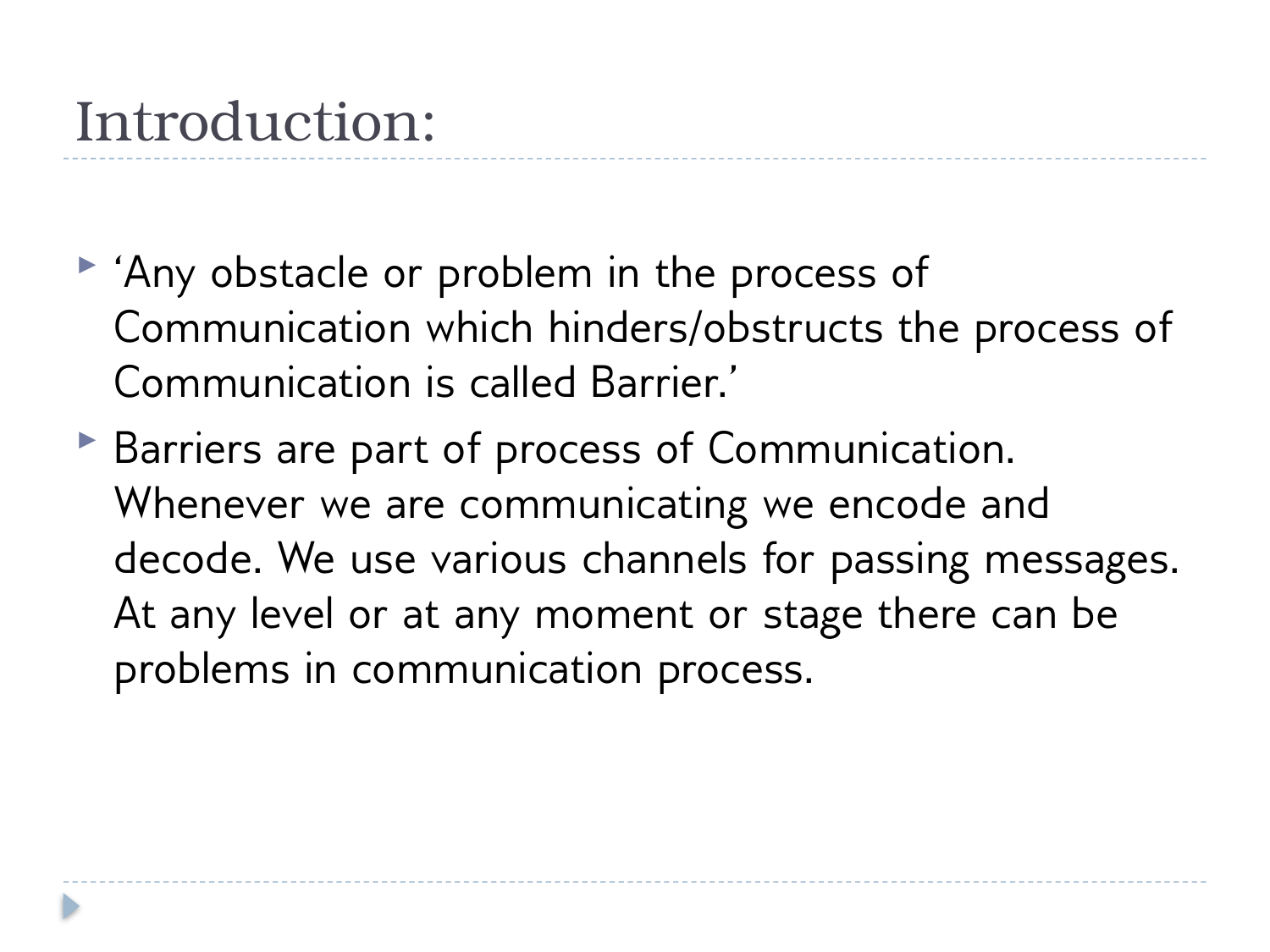

# Introduction:

‘Any obstacle or problem in the process of Communication which hinders/obstructs the process of Communication is called Barrier.’
Barriers are part of process of Communication. Whenever we are communicating we encode and decode. We use various channels for passing messages. At any level or at any moment or stage there can be problems in communication process.